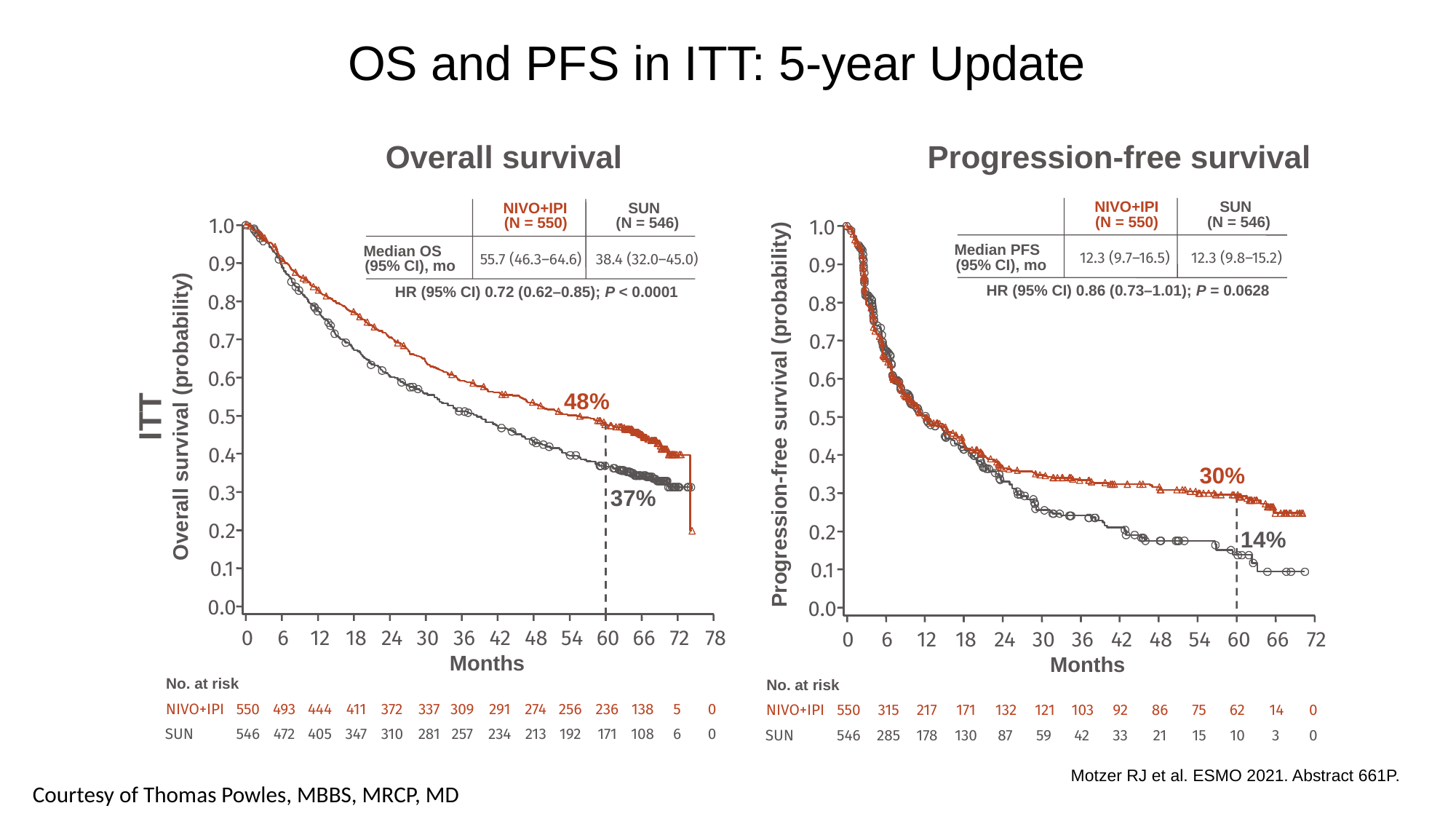

OS and PFS in ITT: 5-year Update
Overall survival
Progression-free survival

NIVO+IPI
SUN

(N = 550)
(N = 546)

Median PFS

12.3 (9.7–16.5)
12.3 (9.8–15.2)

0.9

(95% CI), mo

HR (95% CI) 0.86 (0.73–1.01); P = 0.0628

0.7

0.6

0.4

0.2

60
Months
NIVO+IPI
SUN

1.0
(N = 550)
(N = 546)

Median OS
55.7 (46.3–64.6)
38.4 (32.0–45.0)
0.9

(95% CI), mo

HR (95% CI) 0.72 (0.62–0.85); P < 0.0001

0.8

0.7

0.6

48%
0.5
Overall survival (probability)

0.4

0.3
37%

0.2

0.1

0.0

0
6
12
18
24
30
36
42
48
54
60
66
72
78
Months
No. at risk
NIVO+IPI
550
493
444
411
372
337
309
291
274
256
236
138
5
0
SUN
546
472
405
347
310
281
257
234
213
192
171
108
6
0
1.0

0.8

0.5

30%

0.3
14%

0.1
0.0
0
6
12
18
24
30
36
42
48
54
66
72
No. at risk
NIVO+IPI
550
315
217
171
132
121
103
92
86
75
62
14
0
SUN
546
285
178
130
87
59
42
33
21
15
10
3
0

ITT

Progression-free survival (probability)
Motzer RJ et al. ESMO 2021. Abstract 661P.
Courtesy of Thomas Powles, MBBS, MRCP, MD